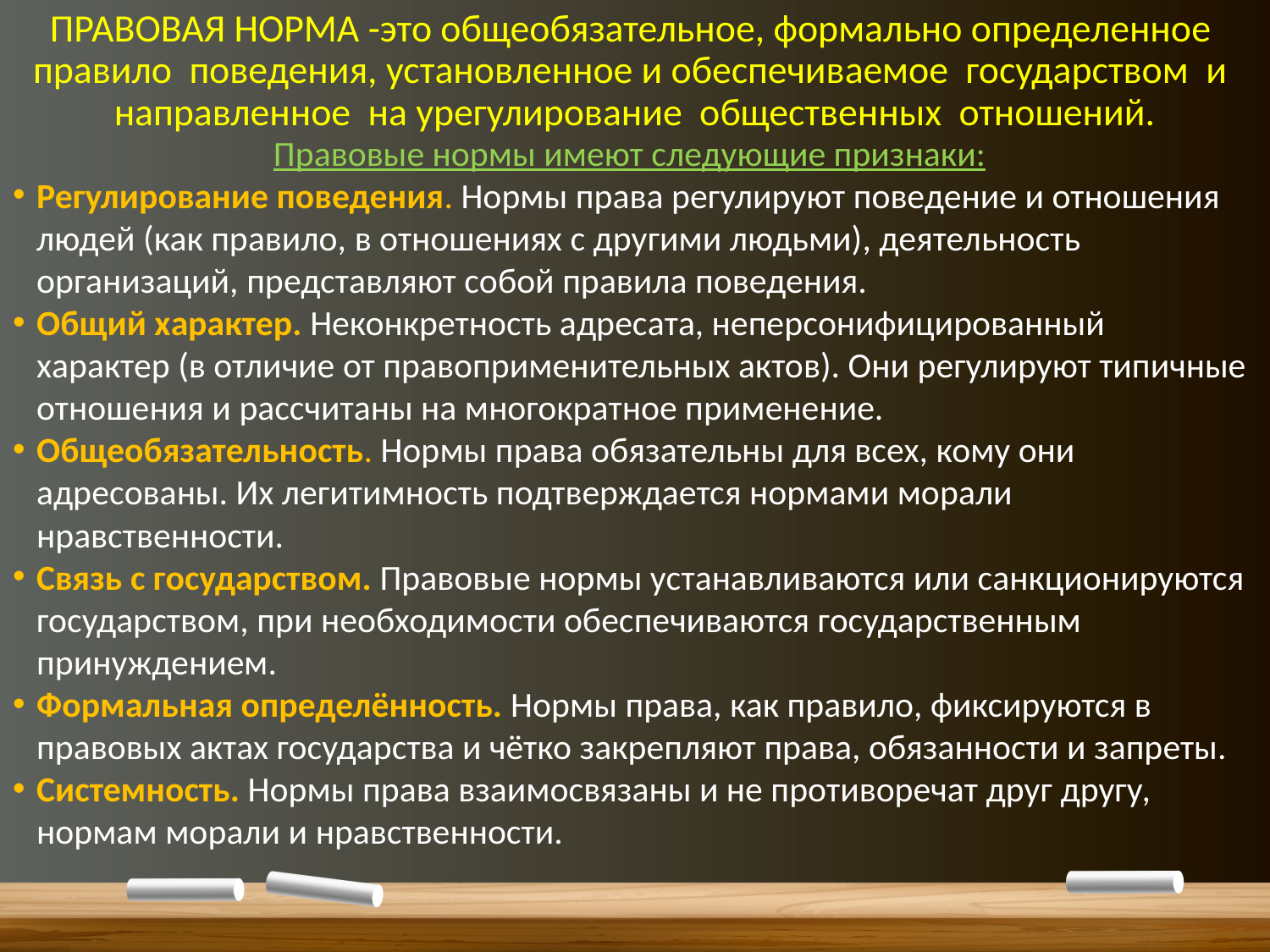

# ПРАВОВАЯ НОРМА -это общеобязательное, формально определенное  правило  поведения, установленное и обеспечиваемое  государством  и  направленное  на урегулирование  общественных  отношений.
Правовые нормы имеют следующие признаки:
Регулирование поведения. Нормы права регулируют поведение и отношения людей (как правило, в отношениях с другими людьми), деятельность организаций, представляют собой правила поведения.
Общий характер. Неконкретность адресата, неперсонифицированный характер (в отличие от правоприменительных актов). Они регулируют типичные отношения и рассчитаны на многократное применение.
Общеобязательность. Нормы права обязательны для всех, кому они адресованы. Их легитимность подтверждается нормами морали нравственности.
Связь с государством. Правовые нормы устанавливаются или санкционируются государством, при необходимости обеспечиваются государственным принуждением.
Формальная определённость. Нормы права, как правило, фиксируются в правовых актах государства и чётко закрепляют права, обязанности и запреты.
Системность. Нормы права взаимосвязаны и не противоречат друг другу, нормам морали и нравственности.